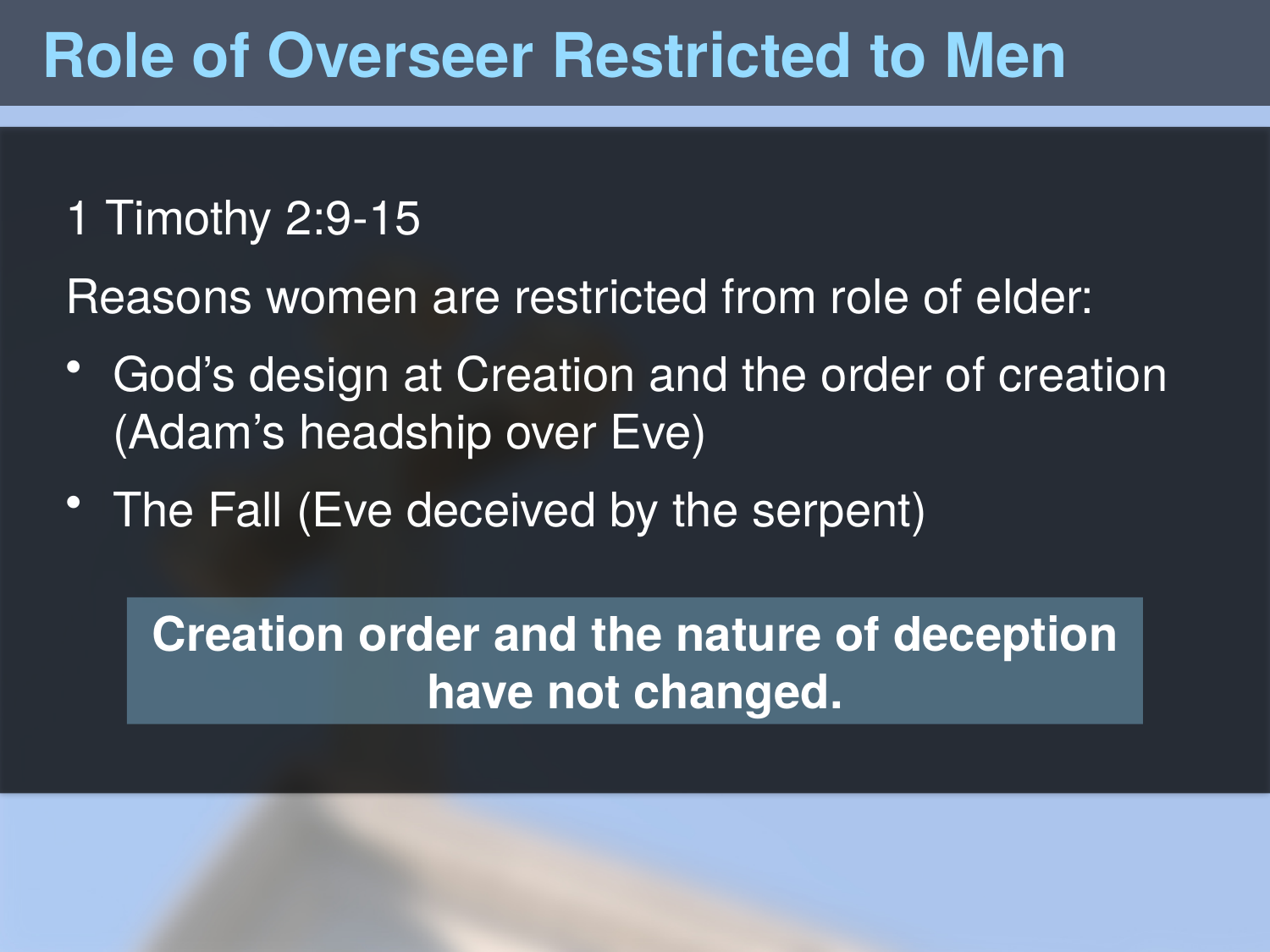

Role of Overseer Restricted to Men

1 Timothy 2:9-15
Reasons women are restricted from role of elder:
God’s design at Creation and the order of creation (Adam’s headship over Eve)
The Fall (Eve deceived by the serpent)
Creation order and the nature of deception have not changed.